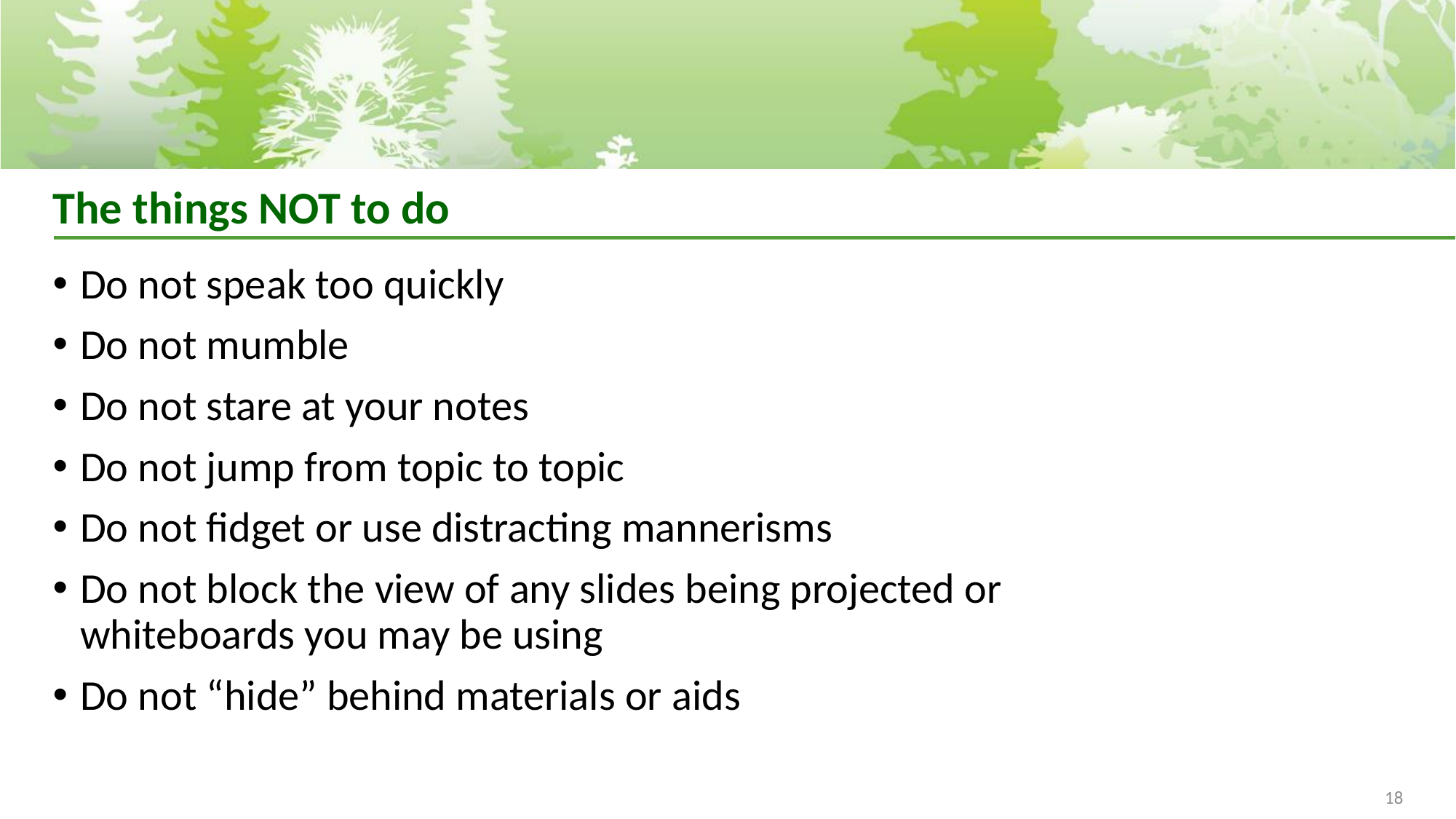

# The things NOT to do
Do not speak too quickly
Do not mumble
Do not stare at your notes
Do not jump from topic to topic
Do not fidget or use distracting mannerisms
Do not block the view of any slides being projected or whiteboards you may be using
Do not “hide” behind materials or aids

18